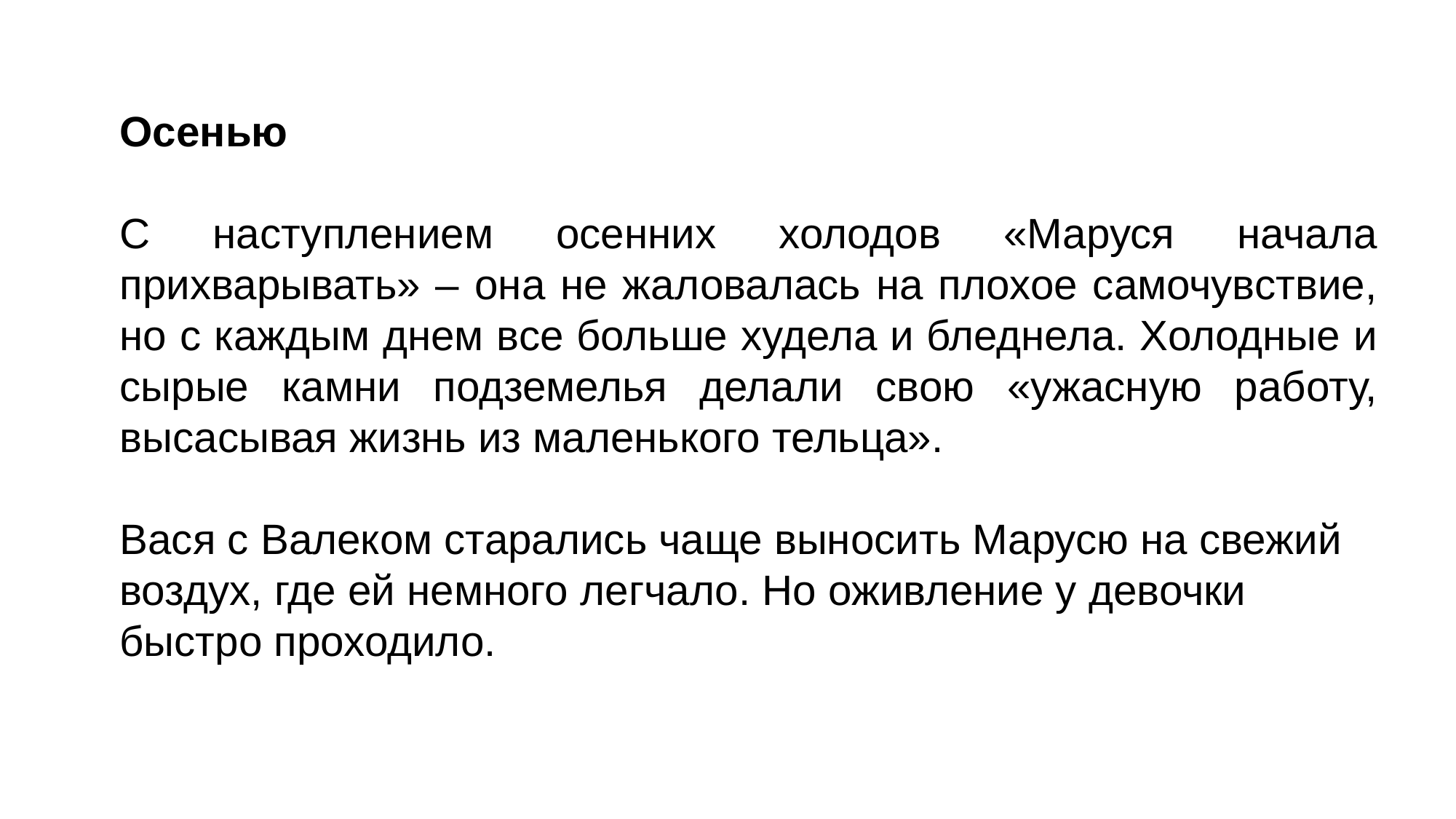

Осенью

С наступлением осенних холодов «Маруся начала прихварывать» – она не жаловалась на плохое самочувствие, но с каждым днем все больше худела и бледнела. Холодные и сырые камни подземелья делали свою «ужасную работу, высасывая жизнь из маленького тельца».

Вася с Валеком старались чаще выносить Марусю на свежий воздух, где ей немного легчало. Но оживление у девочки быстро проходило.